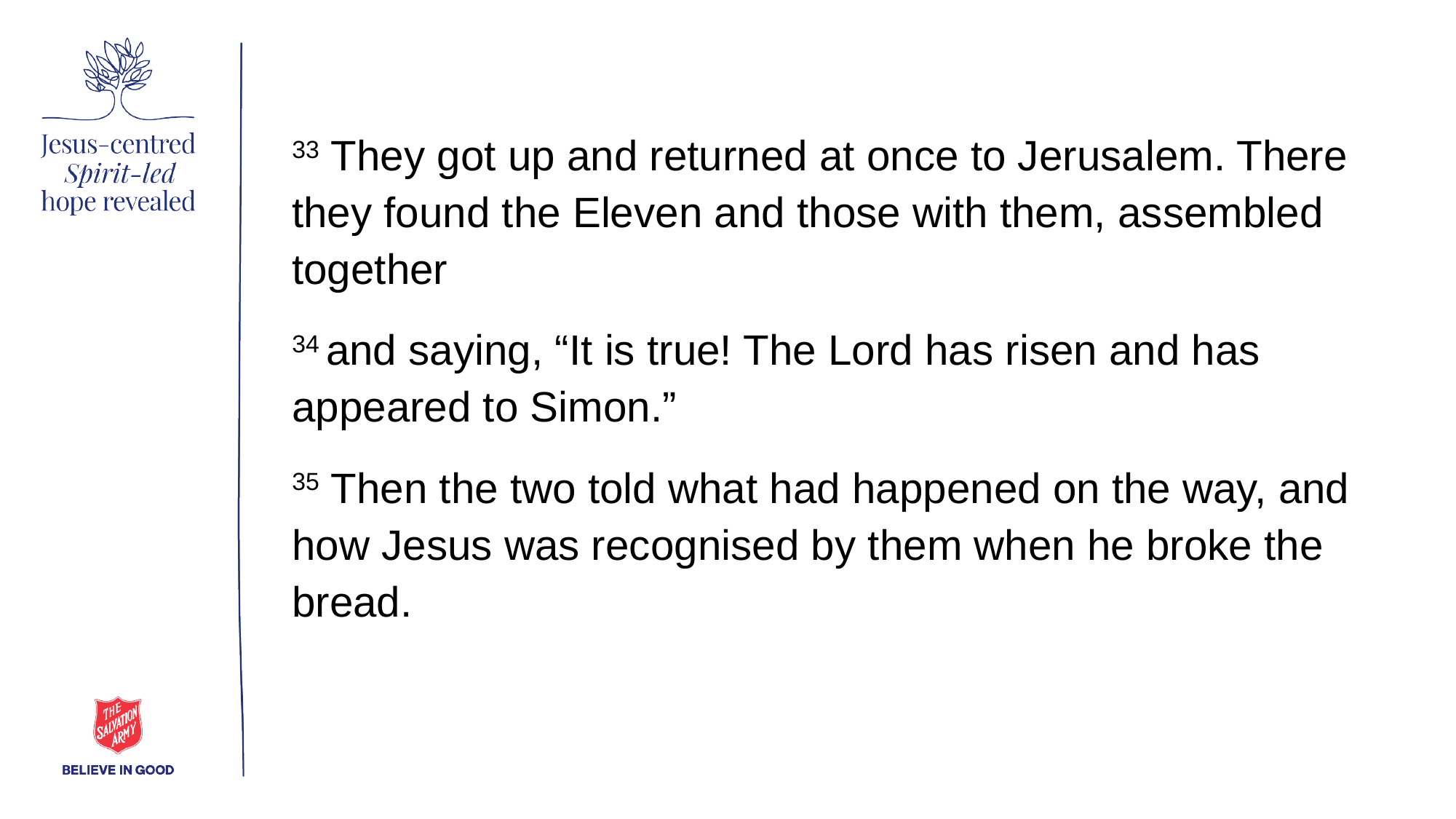

33 They got up and returned at once to Jerusalem. There they found the Eleven and those with them, assembled together
34 and saying, “It is true! The Lord has risen and has appeared to Simon.”
35 Then the two told what had happened on the way, and how Jesus was recognised by them when he broke the bread.